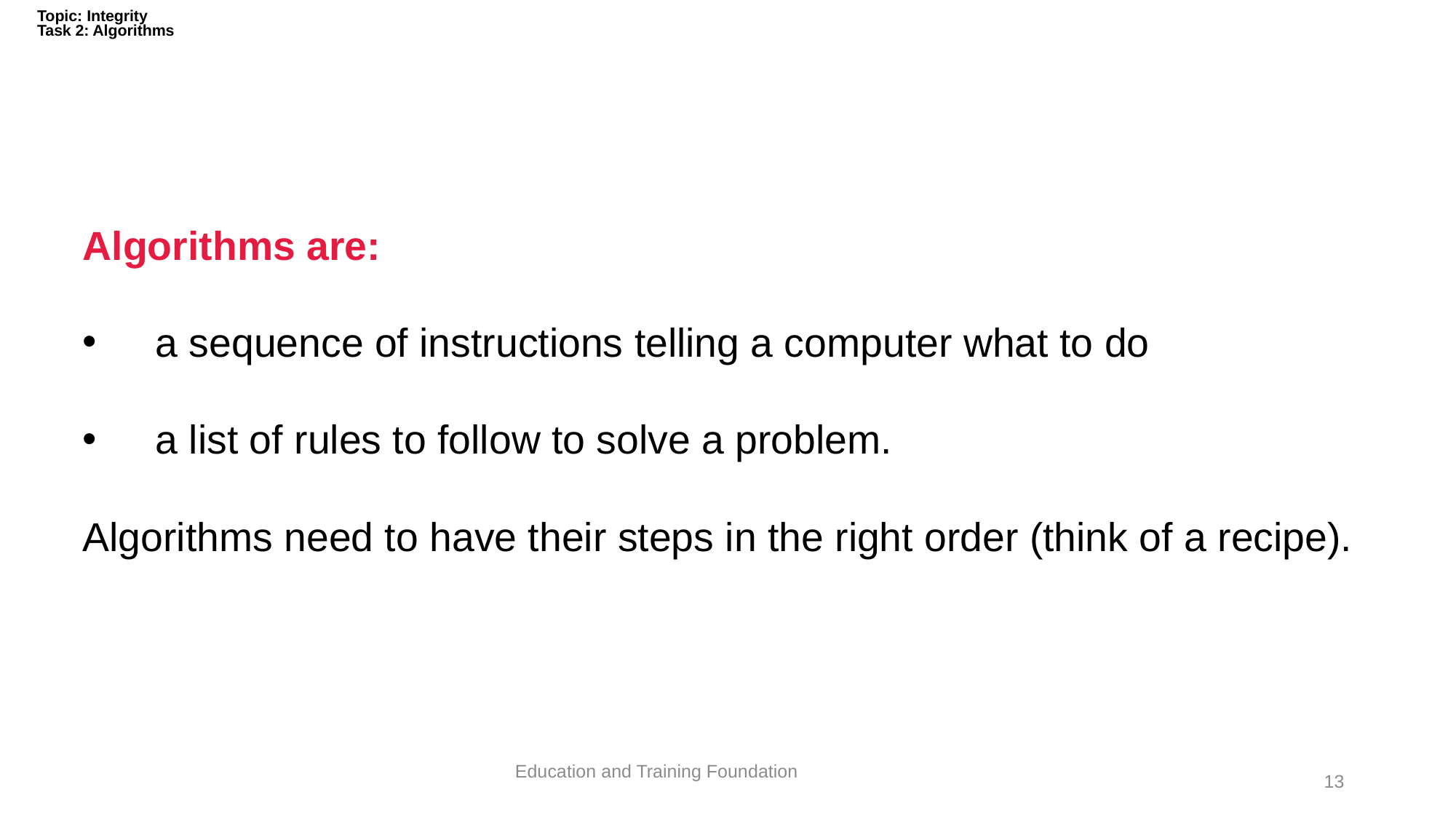

# Topic: Integrity Task 2: Algorithms
Algorithms are:

a sequence of instructions telling a computer what to do

a list of rules to follow to solve a problem.

Algorithms need to have their steps in the right order (think of a recipe).

Education and Training Foundation
13